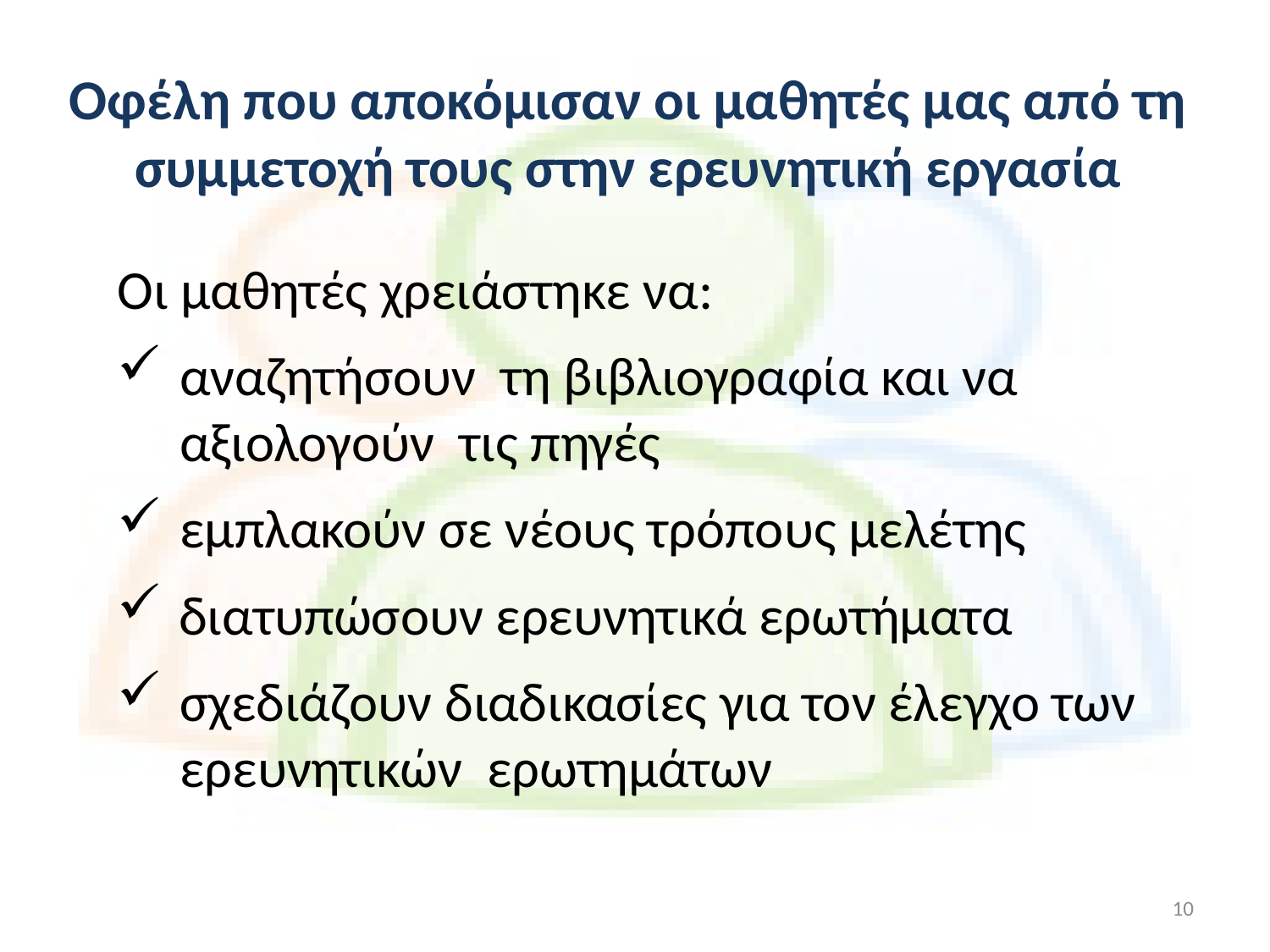

# Οφέλη που αποκόμισαν οι μαθητές μας από τη συμμετοχή τους στην ερευνητική εργασία
Οι μαθητές χρειάστηκε να:
αναζητήσουν  τη βιβλιογραφία και να αξιολογούν  τις πηγές
 εμπλακούν σε νέους τρόπους μελέτης
 διατυπώσουν ερευνητικά ερωτήματα
σχεδιάζουν διαδικασίες για τον έλεγχο των ερευνητικών  ερωτημάτων

10